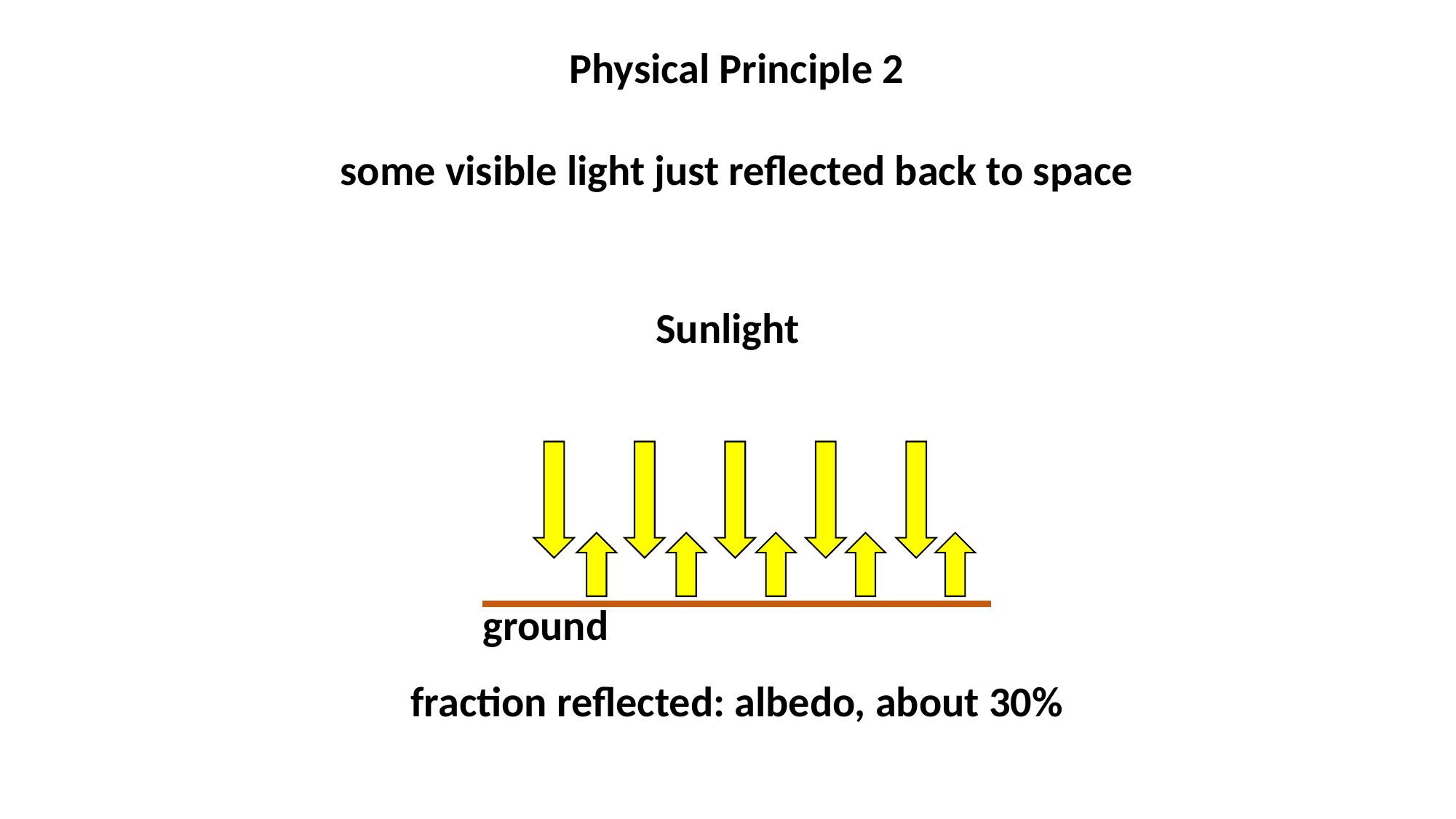

Physical Principle 2

some visible light just reflected back to space

Sunlight

ground

fraction reflected: albedo, about 30%